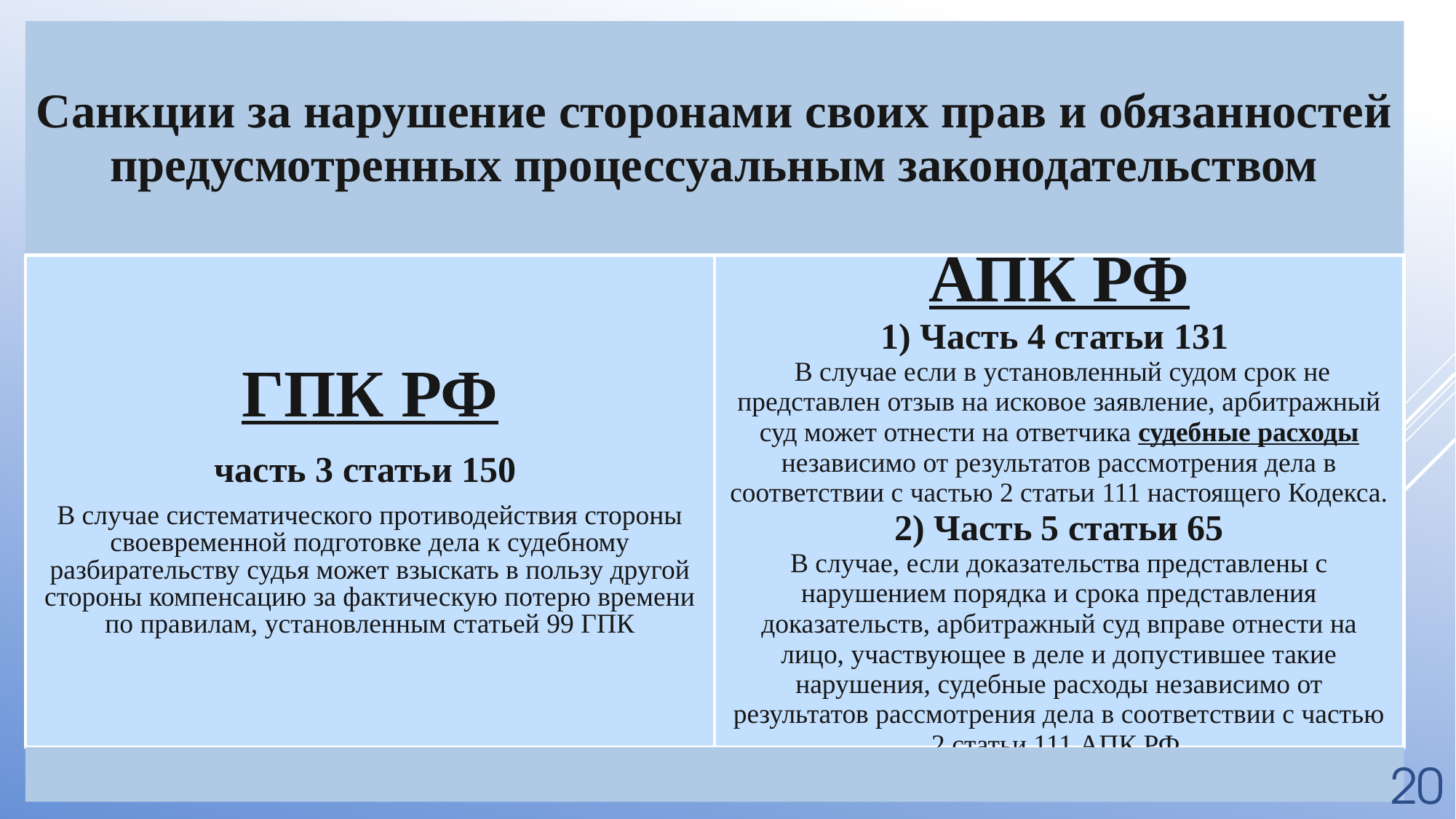

Санкции за нарушение сторонами своих прав и обязанностей предусмотренных процессуальным законодательством
ГПК РФ
часть 3 статьи 150
В случае систематического противодействия стороны своевременной подготовке дела к судебному разбирательству судья может взыскать в пользу другой стороны компенсацию за фактическую потерю времени по правилам, установленным статьей 99 ГПК
АПК РФ
1) Часть 4 статьи 131
 В случае если в установленный судом срок не представлен отзыв на исковое заявление, арбитражный суд может отнести на ответчика судебные расходы независимо от результатов рассмотрения дела в соответствии с частью 2 статьи 111 настоящего Кодекса.
2) Часть 5 статьи 65
В случае, если доказательства представлены с нарушением порядка и срока представления доказательств, арбитражный суд вправе отнести на лицо, участвующее в деле и допустившее такие нарушения, судебные расходы независимо от результатов рассмотрения дела в соответствии с частью 2 статьи 111 АПК РФ.
20